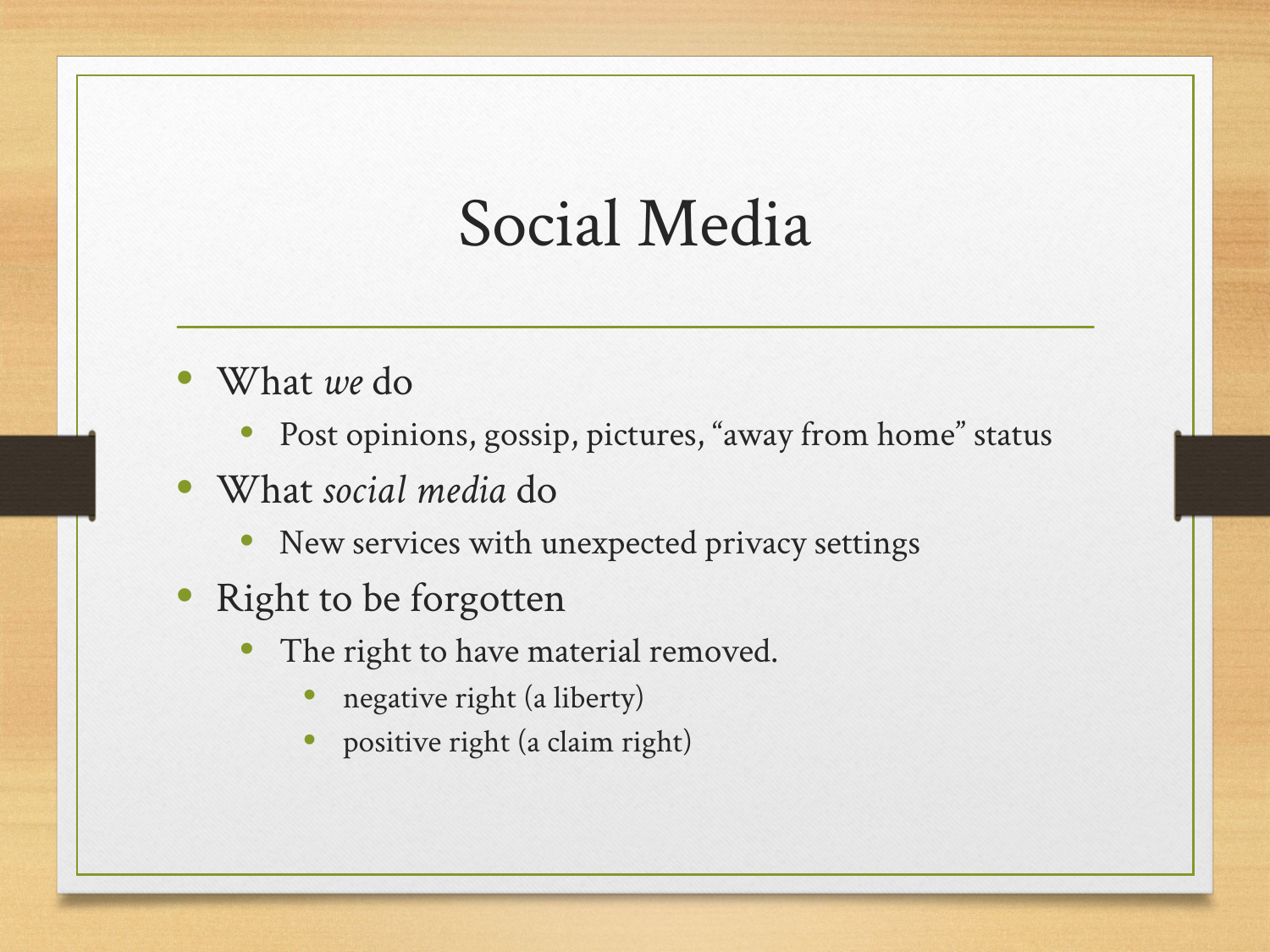

# Social Media
What we do
Post opinions, gossip, pictures, “away from home” status
What social media do
New services with unexpected privacy settings
Right to be forgotten
The right to have material removed.
negative right (a liberty)
positive right (a claim right)